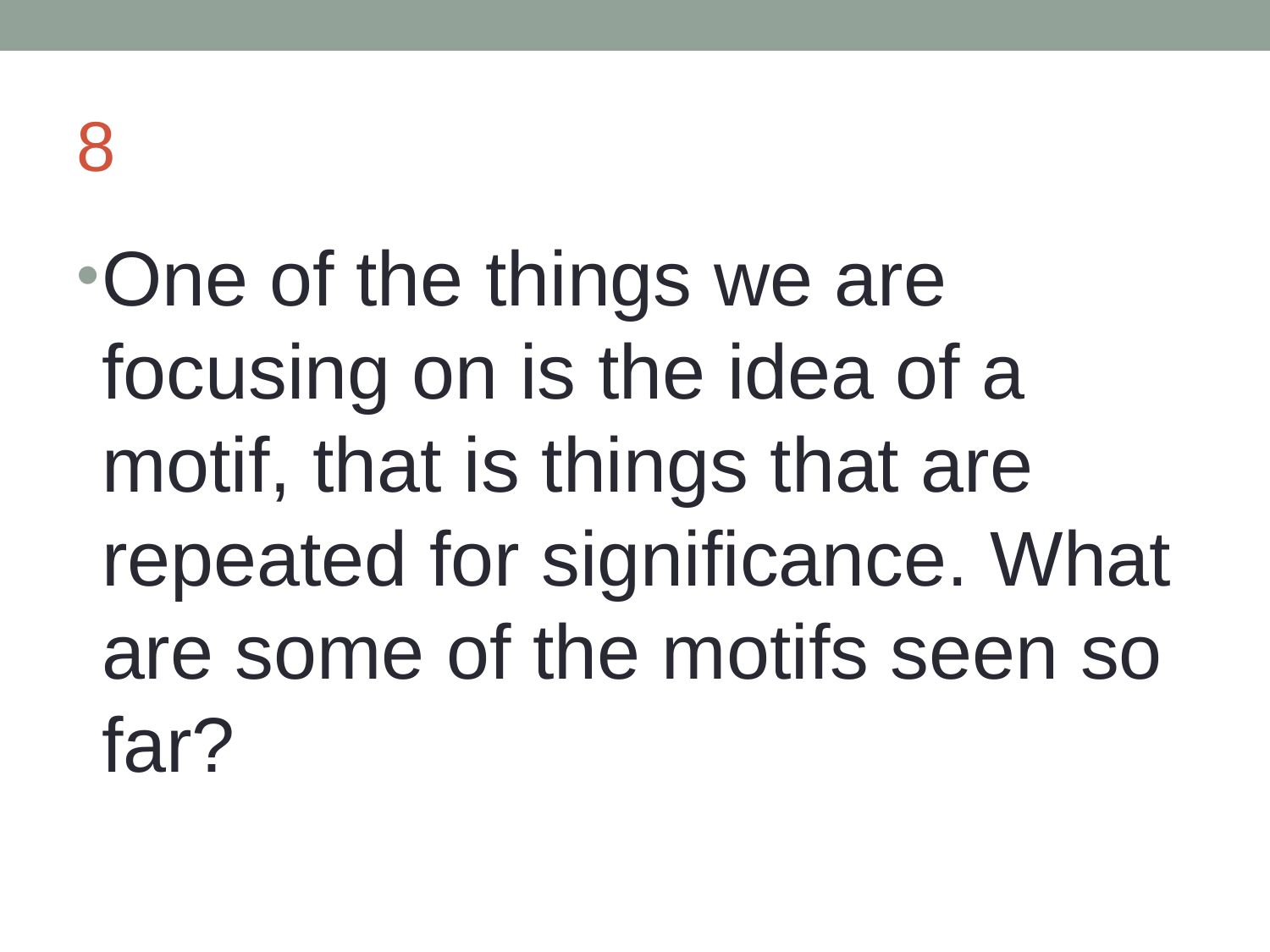

# 8
One of the things we are focusing on is the idea of a motif, that is things that are repeated for significance. What are some of the motifs seen so far?